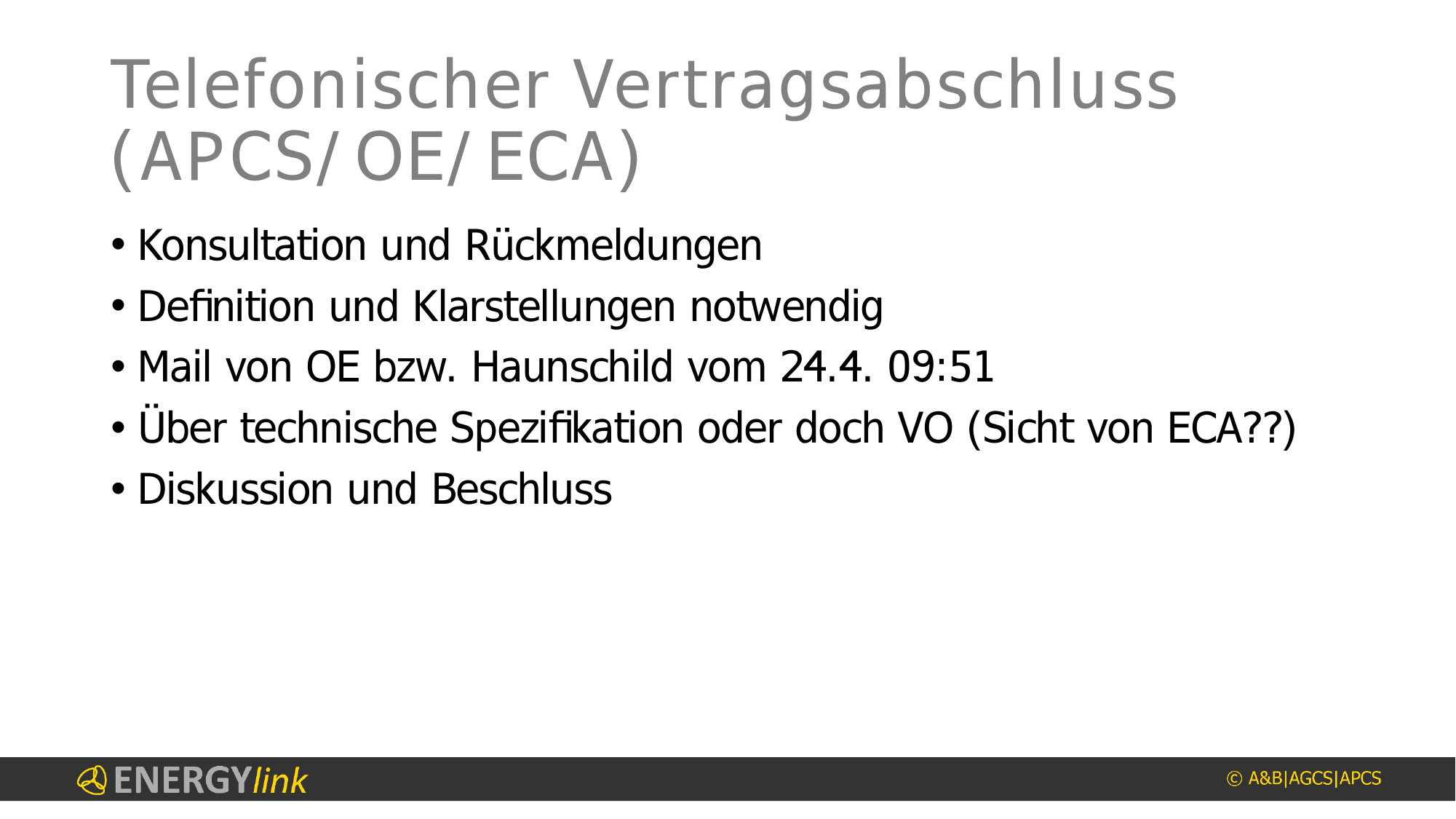

# Telefonischer Vertragsabschluss (APCS/OE/ECA)
Konsultation und Rückmeldungen
Definition und Klarstellungen notwendig
Mail von OE bzw. Haunschild vom 24.4. 09:51
Über technische Spezifikation oder doch VO (Sicht von ECA??)
Diskussion und Beschluss